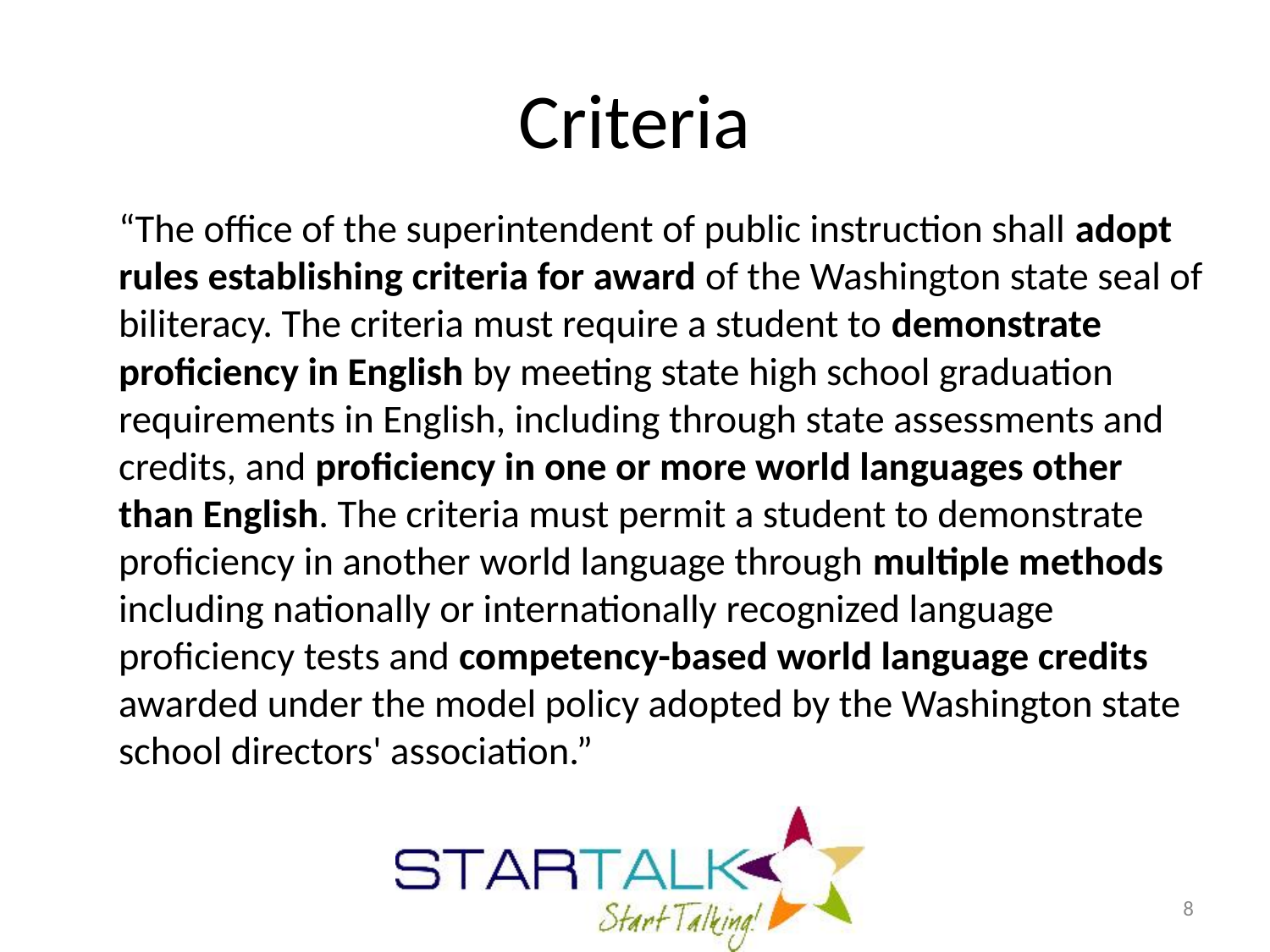

# Criteria
“The office of the superintendent of public instruction shall adopt rules establishing criteria for award of the Washington state seal of biliteracy. The criteria must require a student to demonstrate proficiency in English by meeting state high school graduation requirements in English, including through state assessments and credits, and proficiency in one or more world languages other than English. The criteria must permit a student to demonstrate proficiency in another world language through multiple methods including nationally or internationally recognized language proficiency tests and competency-based world language credits awarded under the model policy adopted by the Washington state school directors' association.”
8